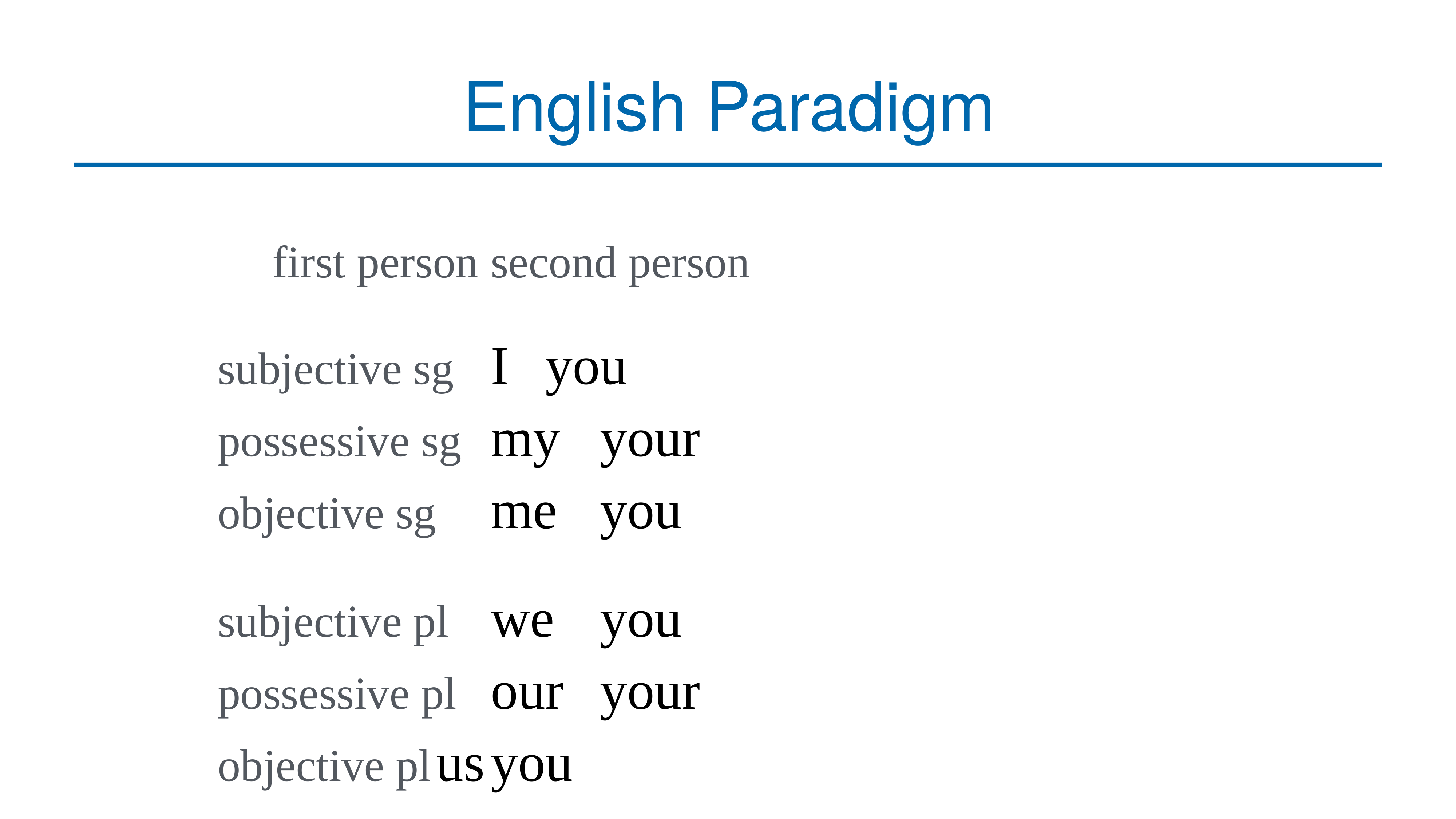

# English Paradigm
	first person	second person
subjective sg	I	you
possessive sg	my	your
objective sg	me	you
subjective pl	we	you
possessive pl	our	your
objective pl	us	you